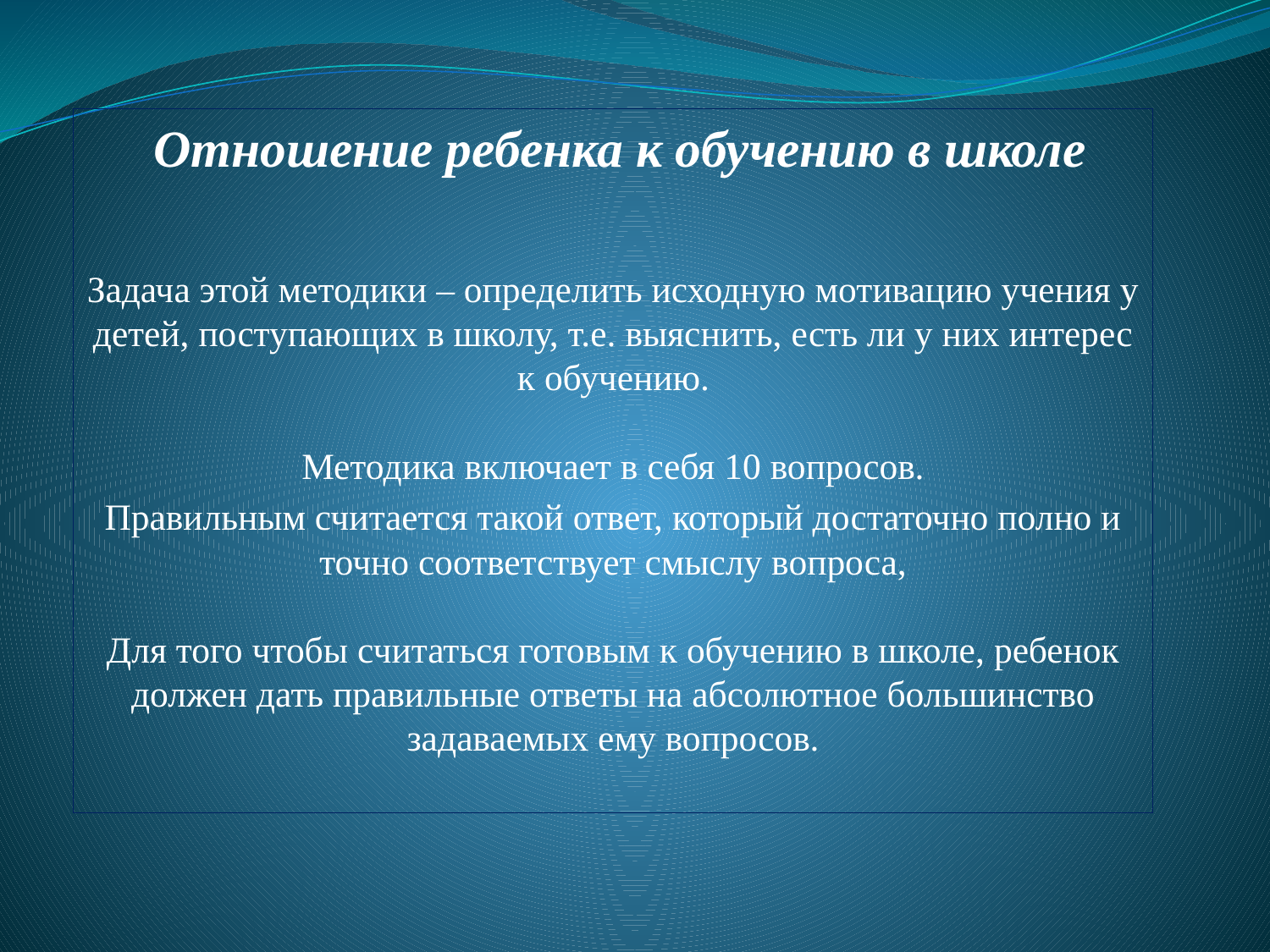

Отношение ребенка к обучению в школе
Задача этой методики – определить исходную мотивацию учения у детей, поступающих в школу, т.е. выяснить, есть ли у них интерес к обучению.
Методика включает в себя 10 вопросов.
Правильным считается такой ответ, который достаточно полно и точно соответствует смыслу вопроса,
Для того чтобы считаться готовым к обучению в школе, ребенок должен дать правильные ответы на абсолютное большинство задаваемых ему вопросов.